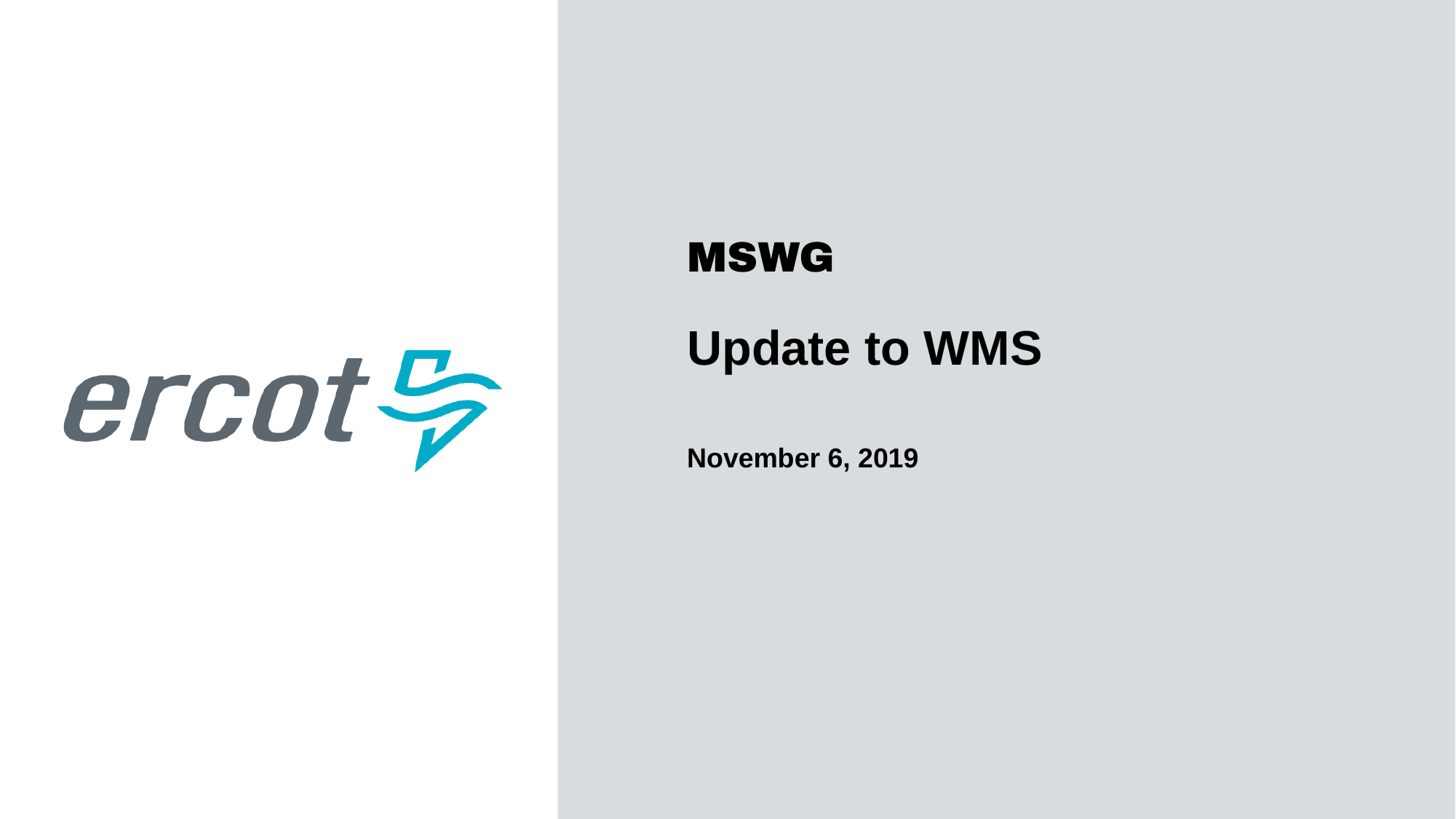

MSWG

Update to WMS

November 6, 2019